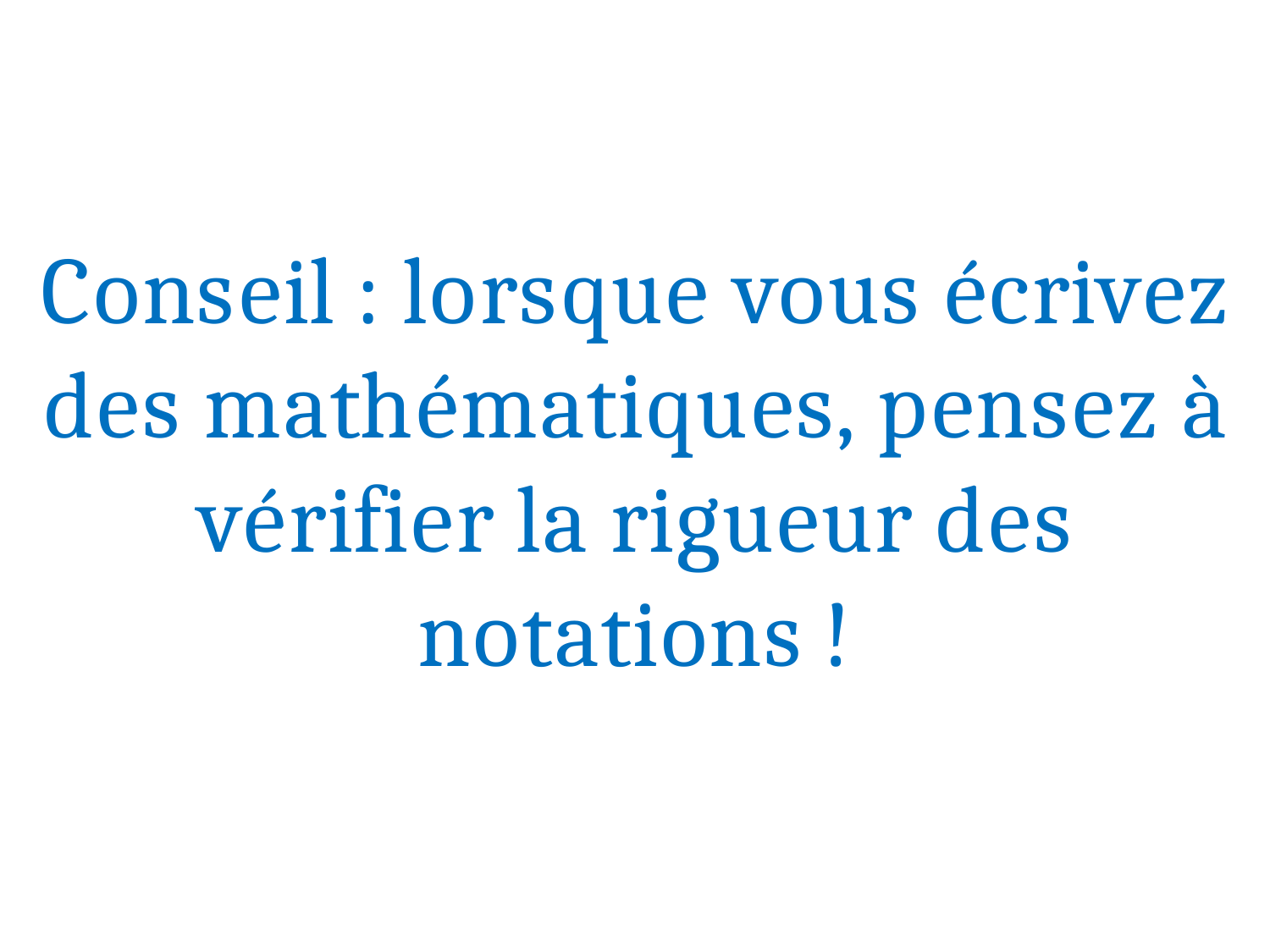

Conseil : lorsque vous écrivez des mathématiques, pensez à vérifier la rigueur des notations !